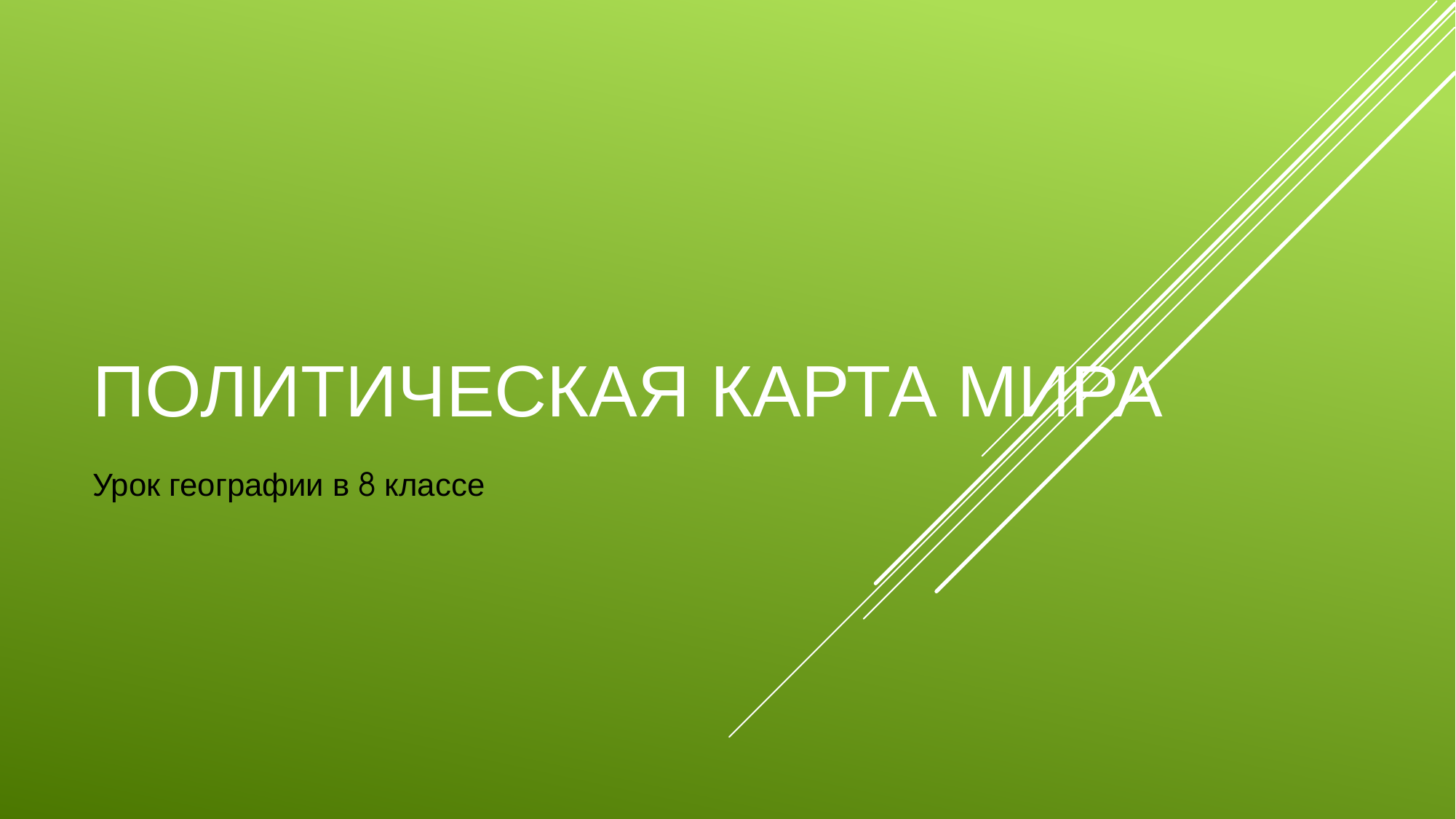

# Политическая карта мира
Урок географии в 8 классе